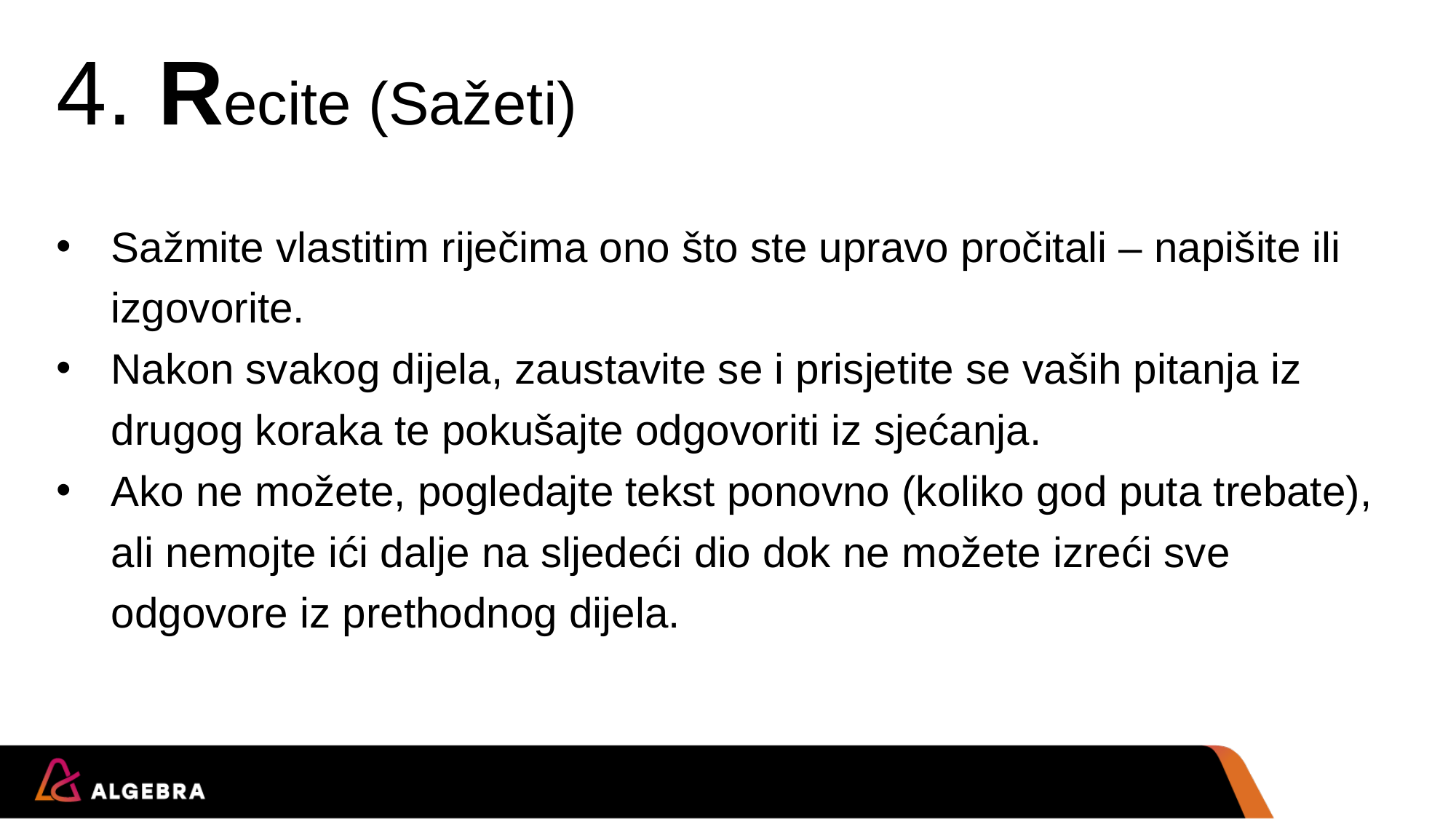

# 4. Recite (Sažeti)
Sažmite vlastitim riječima ono što ste upravo pročitali – napišite ili izgovorite.
Nakon svakog dijela, zaustavite se i prisjetite se vaših pitanja iz drugog koraka te pokušajte odgovoriti iz sjećanja.
Ako ne možete, pogledajte tekst ponovno (koliko god puta trebate), ali nemojte ići dalje na sljedeći dio dok ne možete izreći sve odgovore iz prethodnog dijela.